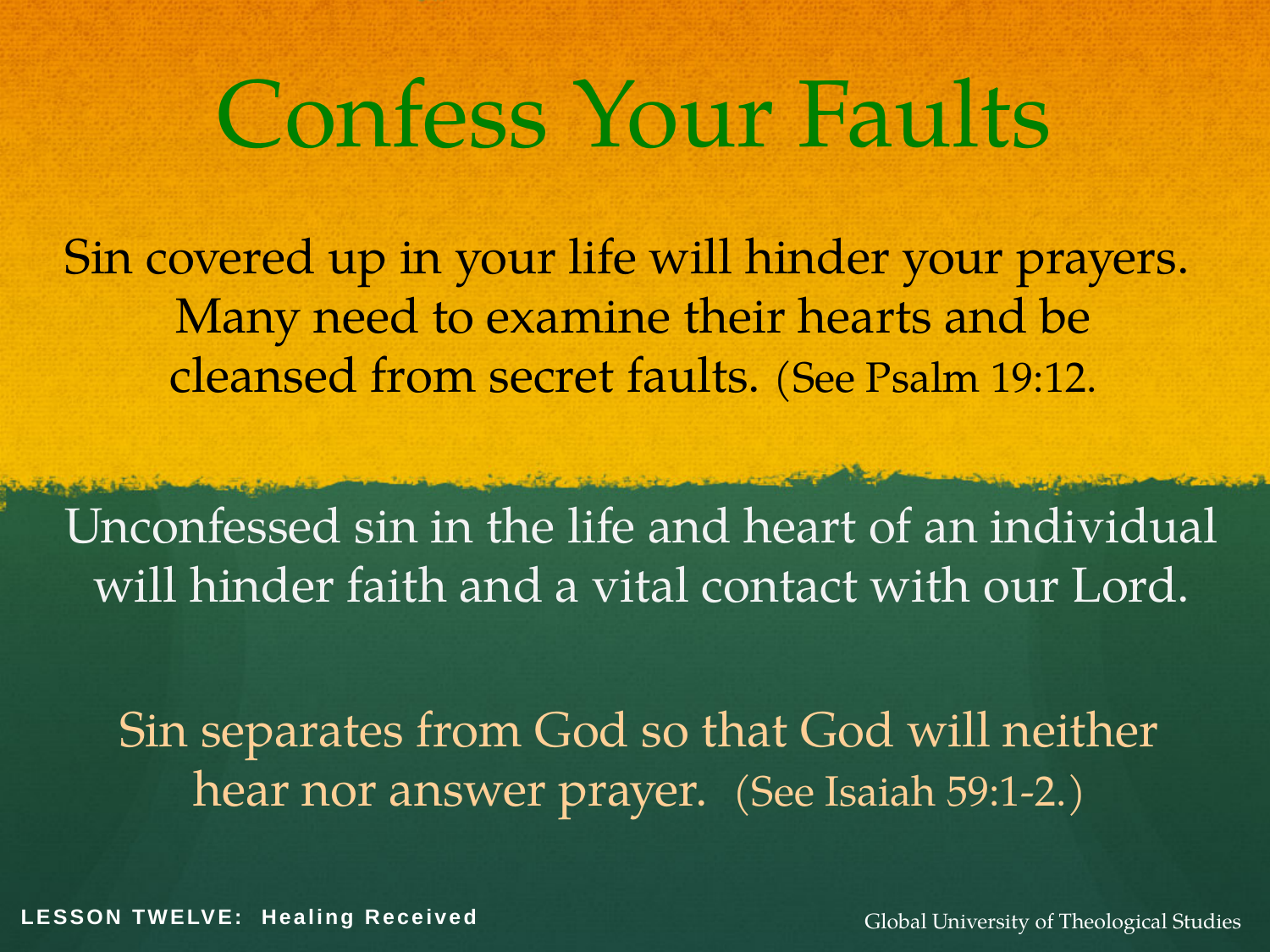

# Confess Your Faults
Sin covered up in your life will hinder your prayers.  Many need to examine their hearts and be
cleansed from secret faults. (See Psalm 19:12.
Unconfessed sin in the life and heart of an individual will hinder faith and a vital contact with our Lord.
LESSON TWELVE:  Healing Received
Sin separates from God so that God will neither
hear nor answer prayer.  (See Isaiah 59:1-2.)
Global University of Theological Studies